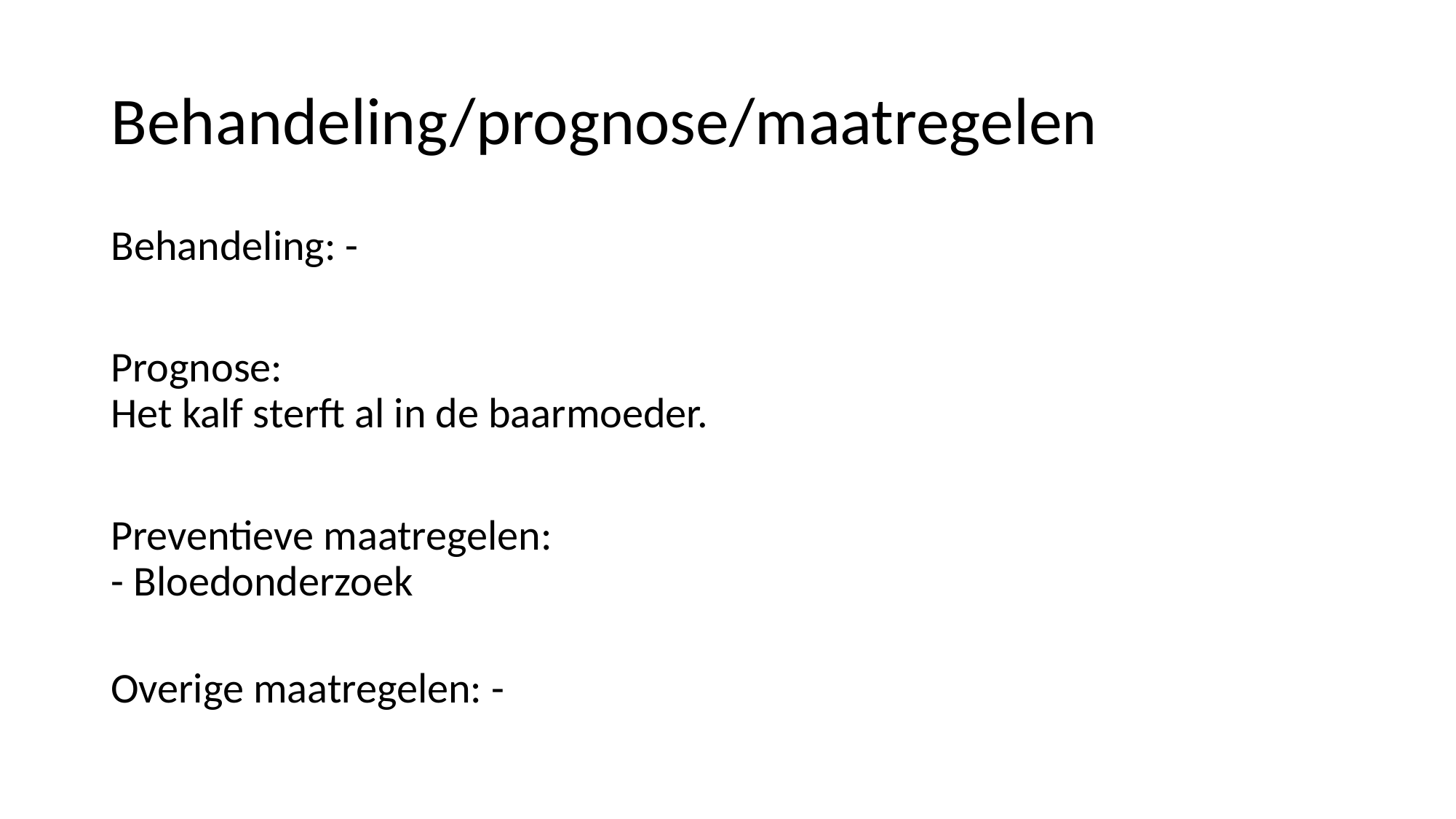

# Behandeling/prognose/maatregelen
Behandeling: -

Prognose:
Het kalf sterft al in de baarmoeder.

Preventieve maatregelen:
- Bloedonderzoek
Overige maatregelen: -